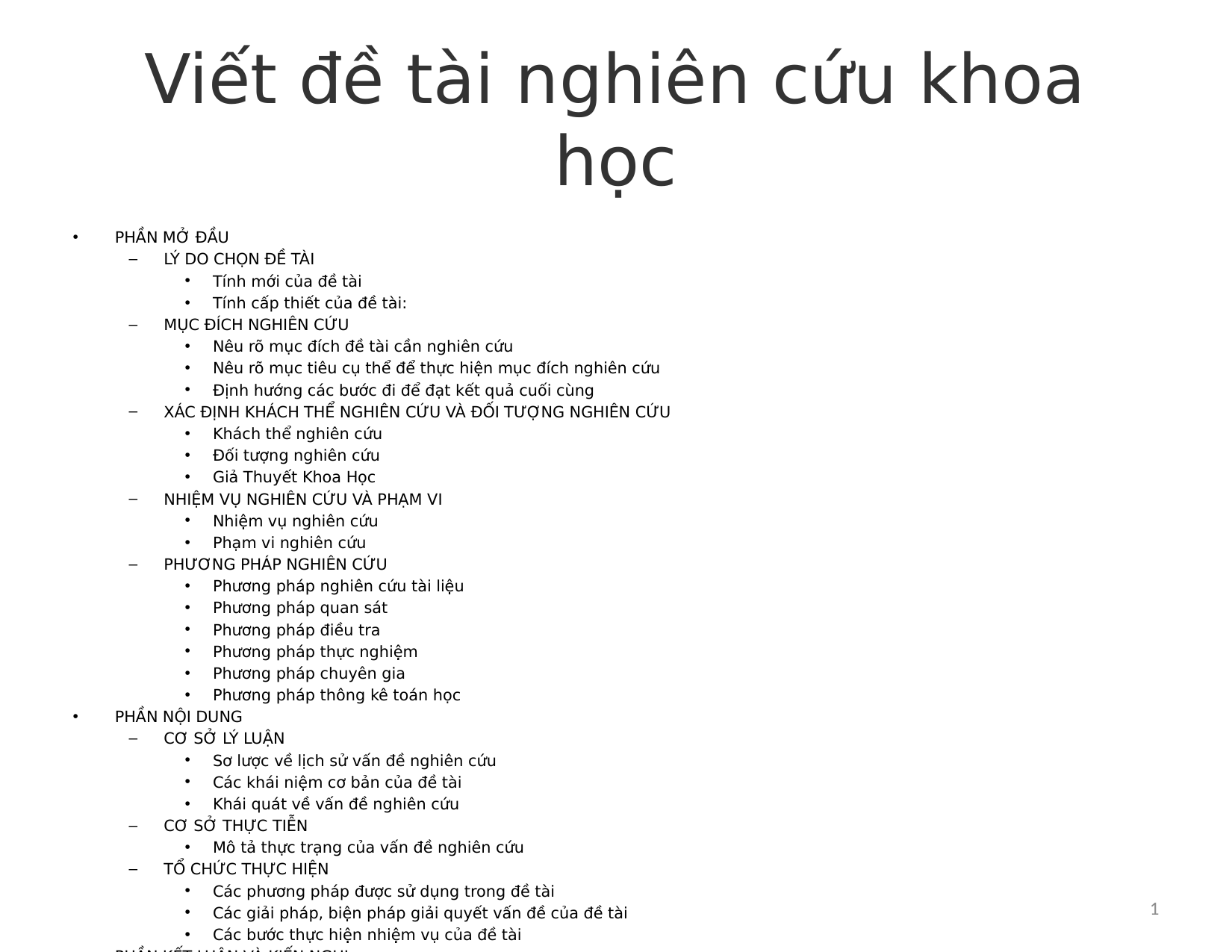

# Viết đề tài nghiên cứu khoa học
PHẦN MỞ ĐẦU
LÝ DO CHỌN ĐỀ TÀI
Tính mới của đề tài
Tính cấp thiết của đề tài:
MỤC ĐÍCH NGHIÊN CỨU
Nêu rõ mục đích đề tài cần nghiên cứu
Nêu rõ mục tiêu cụ thể để thực hiện mục đích nghiên cứu
Định hướng các bước đi để đạt kết quả cuối cùng
XÁC ĐỊNH KHÁCH THỂ NGHIÊN CỨU VÀ ĐỐI TƯỢNG NGHIÊN CỨU
Khách thể nghiên cứu
Đối tượng nghiên cứu
Giả Thuyết Khoa Học
NHIỆM VỤ NGHIÊN CỨU VÀ PHẠM VI
Nhiệm vụ nghiên cứu
Phạm vi nghiên cứu
PHƯƠNG PHÁP NGHIÊN CỨU
Phương pháp nghiên cứu tài liệu
Phương pháp quan sát
Phương pháp điều tra
Phương pháp thực nghiệm
Phương pháp chuyên gia
Phương pháp thông kê toán học
PHẦN NỘI DUNG
CƠ SỞ LÝ LUẬN
Sơ lược về lịch sử vấn đề nghiên cứu
Các khái niệm cơ bản của đề tài
Khái quát về vấn đề nghiên cứu
CƠ SỞ THỰC TIỄN
Mô tả thực trạng của vấn đề nghiên cứu
TỔ CHỨC THỰC HIỆN
Các phương pháp được sử dụng trong đề tài
Các giải pháp, biện pháp giải quyết vấn đề của đề tài
Các bước thực hiện nhiệm vụ của đề tài
PHẦN KẾT LUẬN VÀ KIẾN NGHỊ
Trình bày tóm tắt kết quả nổi bật của đề tài
Chỉ nêu những kiến nghị có cơ sở khoa học và cần thiết.

1